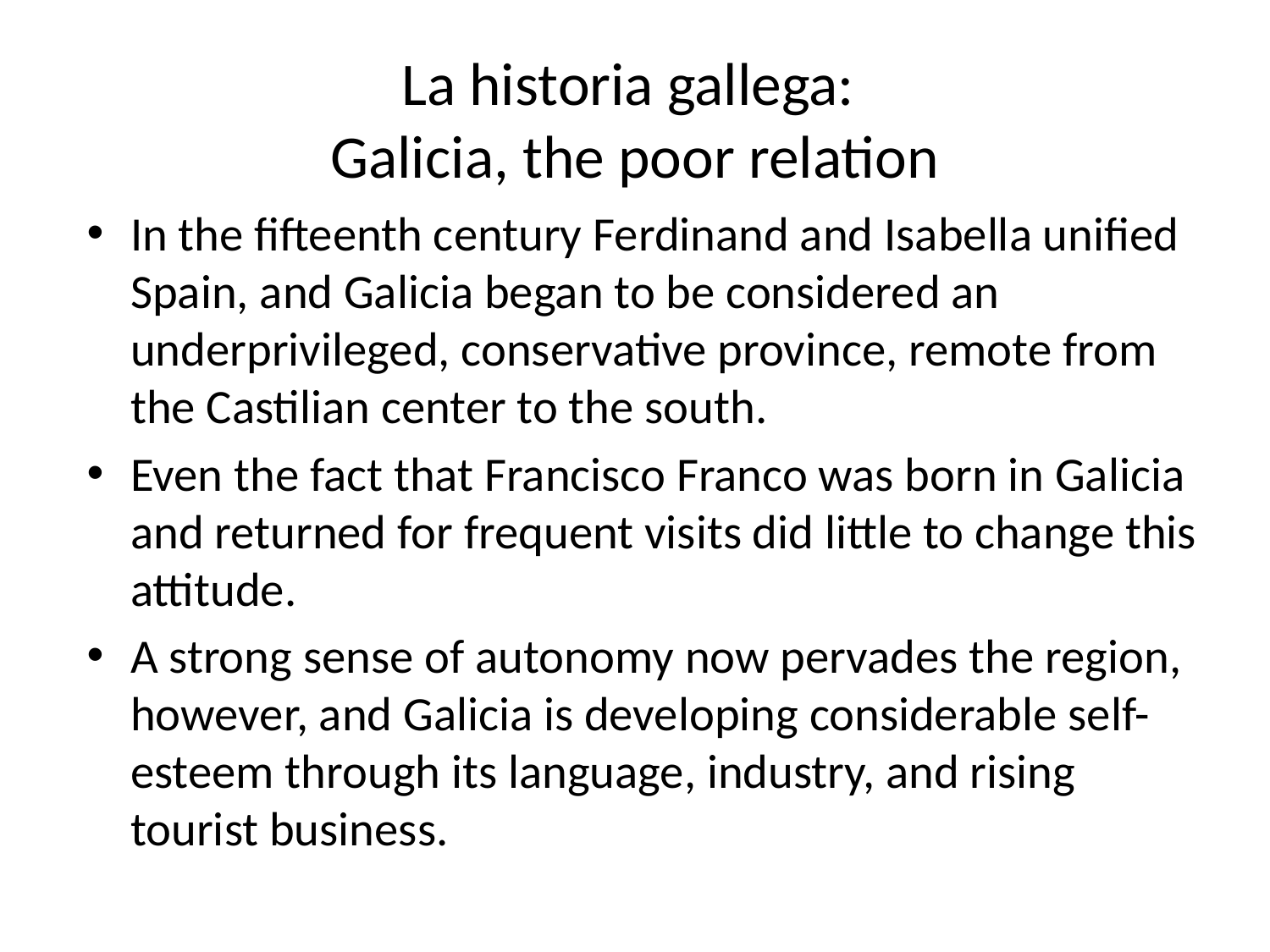

# La historia gallega: Galicia, the poor relation
In the fifteenth century Ferdinand and Isabella unified Spain, and Galicia began to be considered an underprivileged, conservative province, remote from the Castilian center to the south.
Even the fact that Francisco Franco was born in Galicia and returned for frequent visits did little to change this attitude.
A strong sense of autonomy now pervades the region, however, and Galicia is developing considerable self-esteem through its language, industry, and rising tourist business.